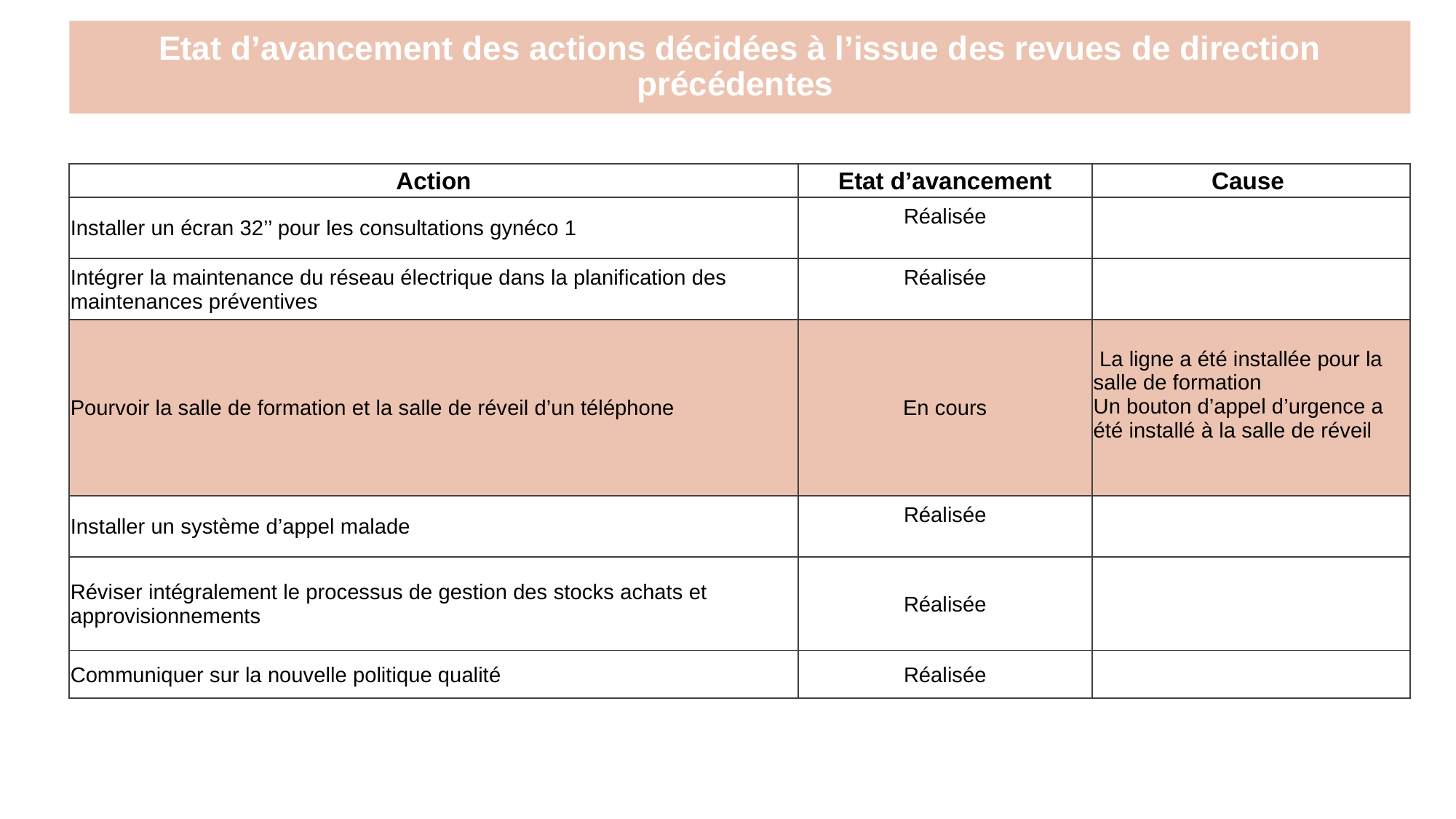

# Etat d’avancement des actions décidées à l’issue des revues de direction précédentes
| Action | Etat d’avancement | Cause |
| --- | --- | --- |
| Installer un écran 32’’ pour les consultations gynéco 1 | Réalisée |  |
| Intégrer la maintenance du réseau électrique dans la planification des maintenances préventives | Réalisée |  |
| Pourvoir la salle de formation et la salle de réveil d’un téléphone | En cours | La ligne a été installée pour la salle de formation Un bouton d’appel d’urgence a été installé à la salle de réveil |
| Installer un système d’appel malade | Réalisée |  |
| Réviser intégralement le processus de gestion des stocks achats et approvisionnements | Réalisée |  |
| Communiquer sur la nouvelle politique qualité | Réalisée |  |